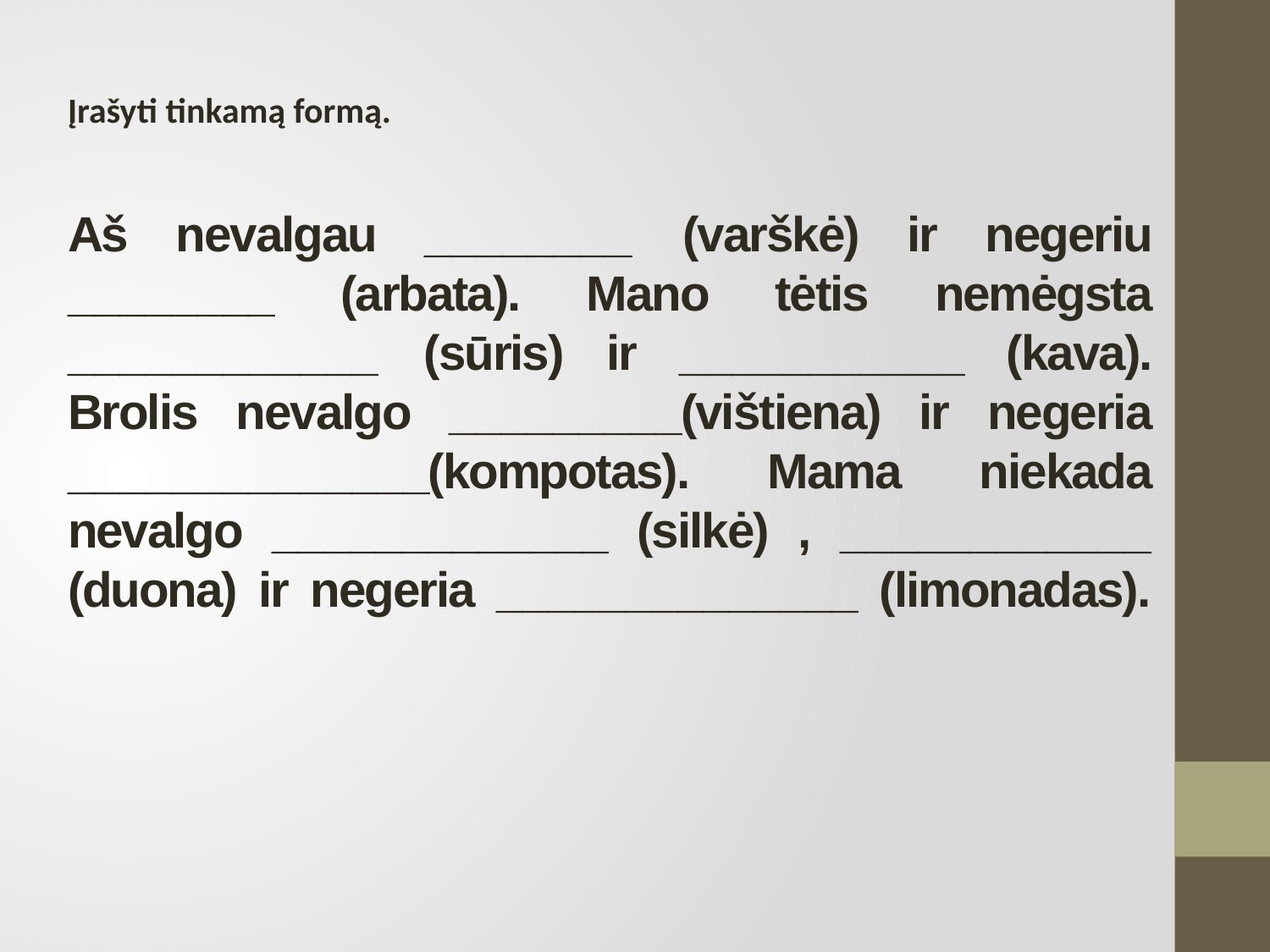

Įrašyti tinkamą formą.

# Aš nevalgau ________ (varškė) ir negeriu ________ (arbata). Mano tėtis nemėgsta ____________ (sūris) ir ___________ (kava). Brolis nevalgo _________(vištiena) ir negeria ______________(kompotas). Mama niekada nevalgo _____________ (silkė) , ____________ (duona) ir negeria ______________ (limonadas).